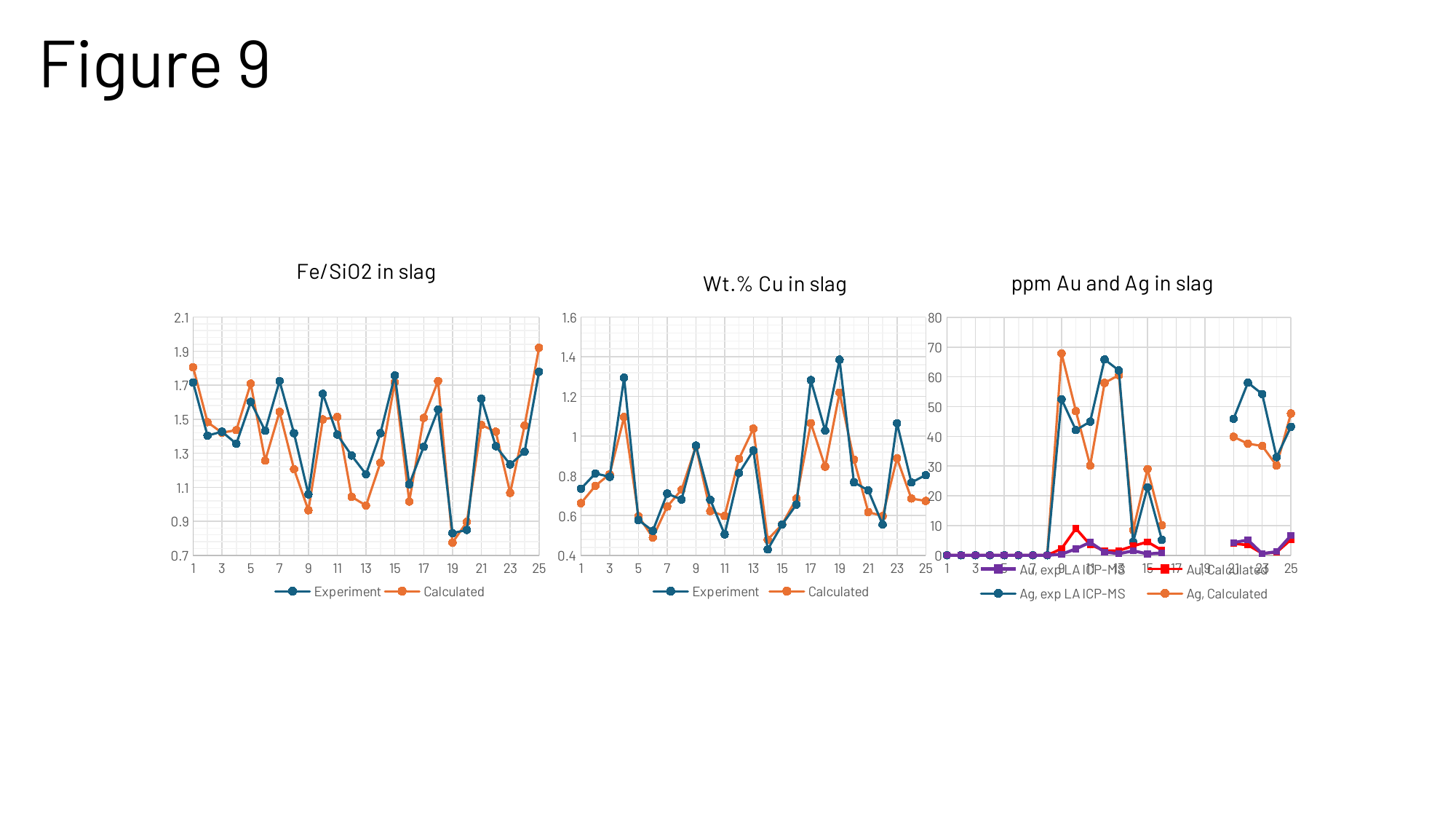

# Figure 9

### Chart: Fe/SiO2 in slag

| Category | Experiment | Calculated |
|---|---|---|

### Chart: Wt.% Cu in slag

| Category | Experiment | Calculated |
|---|---|---|

### Chart: ppm Au and Ag in slag

| Category | Au, exp LA ICP-MS | Au, Calculated | Ag, exp LA ICP-MS | Ag, Calculated |
|---|---|---|---|---|